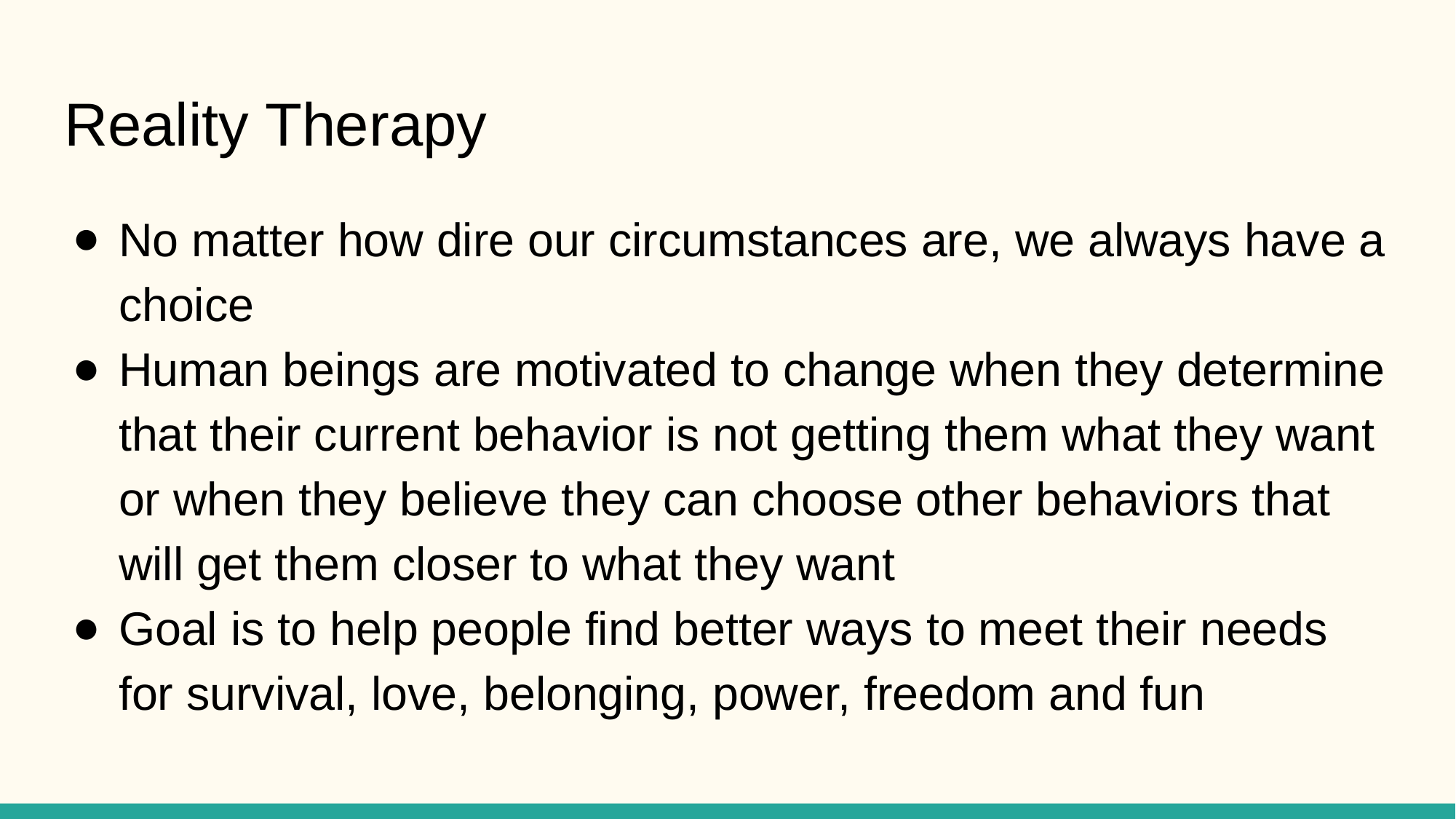

# Reality Therapy
No matter how dire our circumstances are, we always have a choice
Human beings are motivated to change when they determine that their current behavior is not getting them what they want or when they believe they can choose other behaviors that will get them closer to what they want
Goal is to help people find better ways to meet their needs for survival, love, belonging, power, freedom and fun